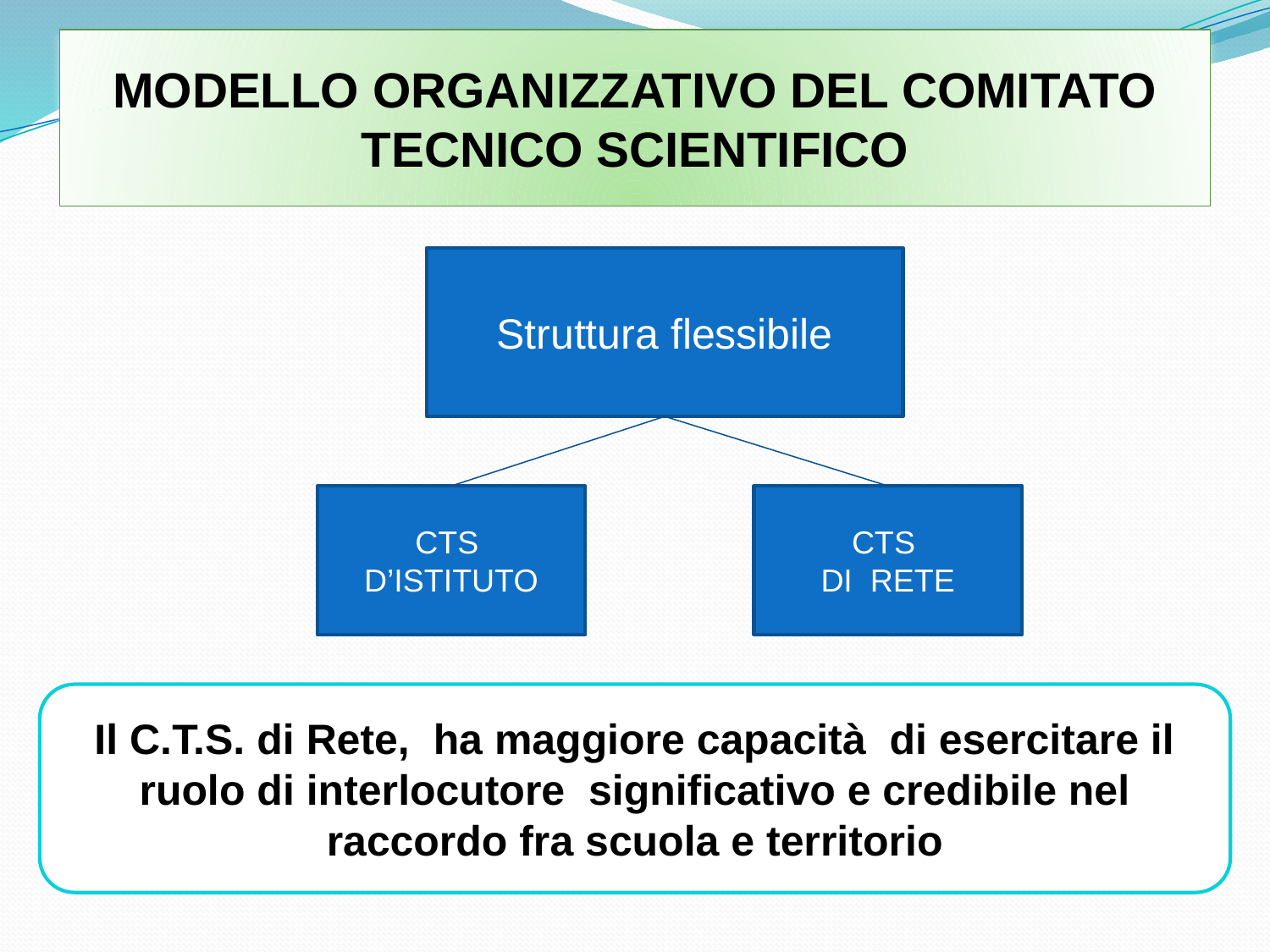

MODELLO ORGANIZZATIVO DEL COMITATO TECNICO SCIENTIFICO
Struttura flessibile
CTS
D’ISTITUTO
CTS
DI  RETE
Il C.T.S. di Rete,  ha maggiore capacità  di esercitare il ruolo di interlocutore  significativo e credibile nel raccordo fra scuola e territorio